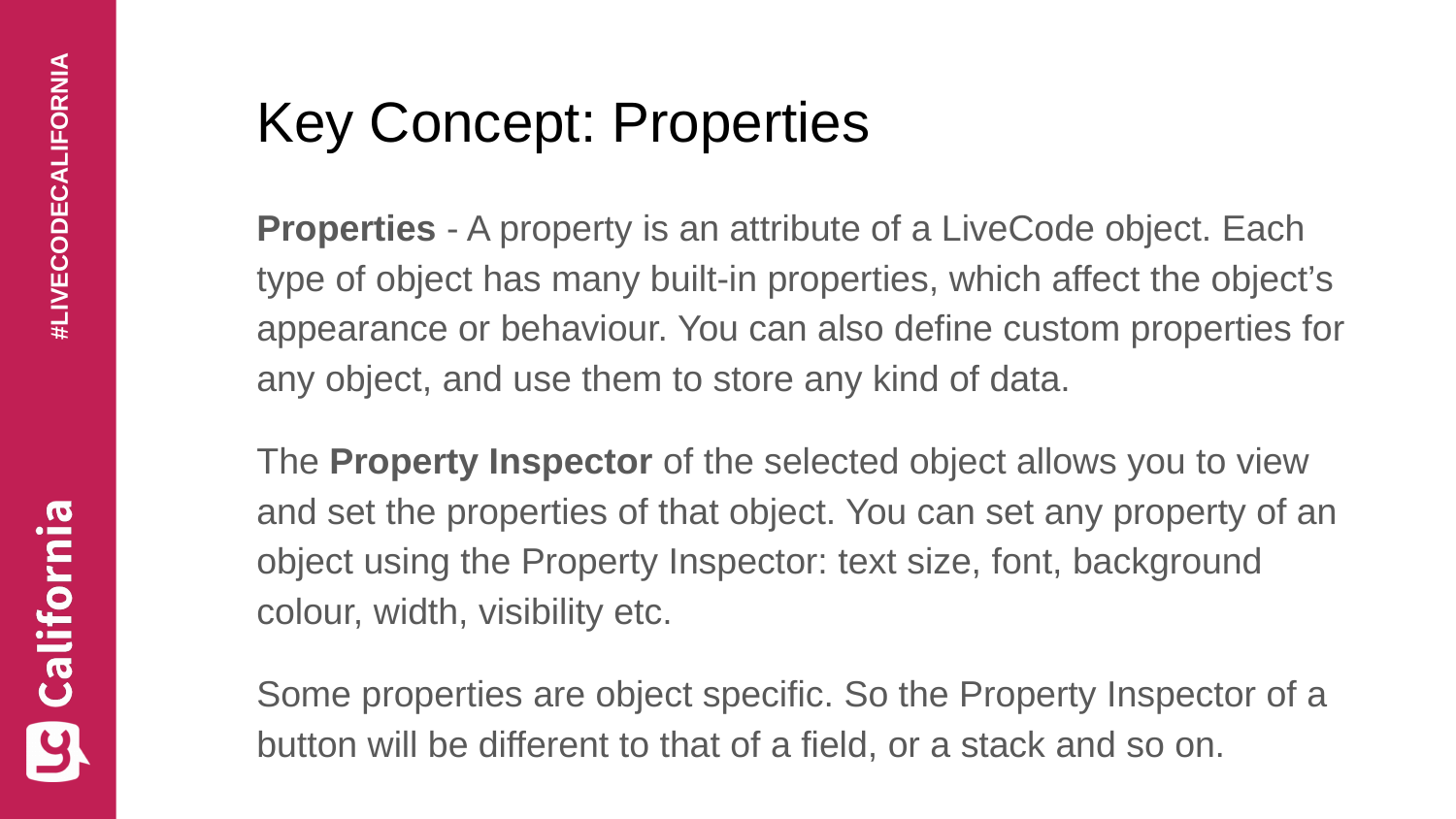

# Key Concept: Properties
Properties - A property is an attribute of a LiveCode object. Each type of object has many built-in properties, which affect the object’s appearance or behaviour. You can also define custom properties for any object, and use them to store any kind of data.
The Property Inspector of the selected object allows you to view and set the properties of that object. You can set any property of an object using the Property Inspector: text size, font, background colour, width, visibility etc.
Some properties are object specific. So the Property Inspector of a button will be different to that of a field, or a stack and so on.